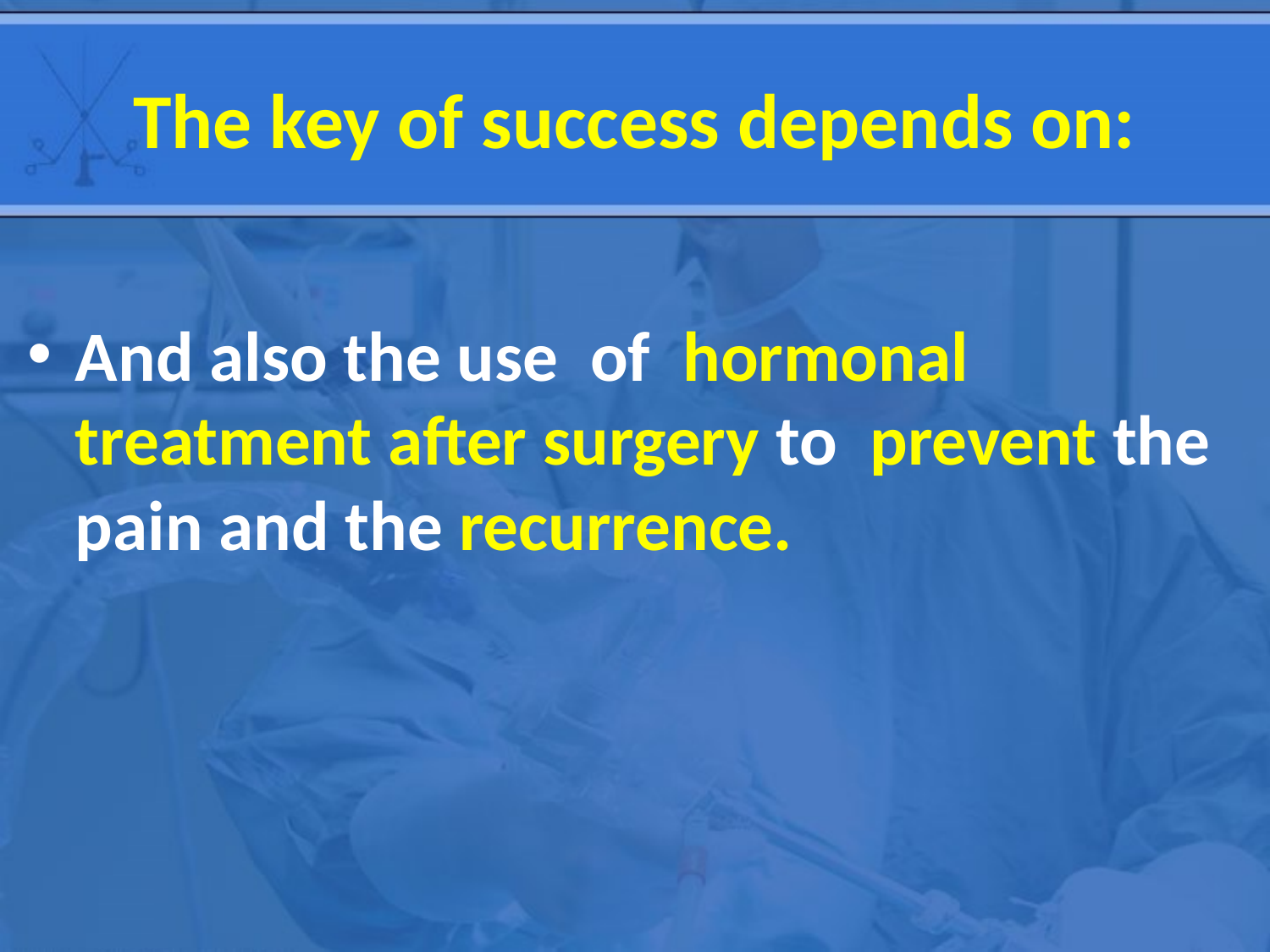

# The key of success depends on:

And also the use  of  hormonal treatment after surgery to  prevent the  pain and the recurrence.